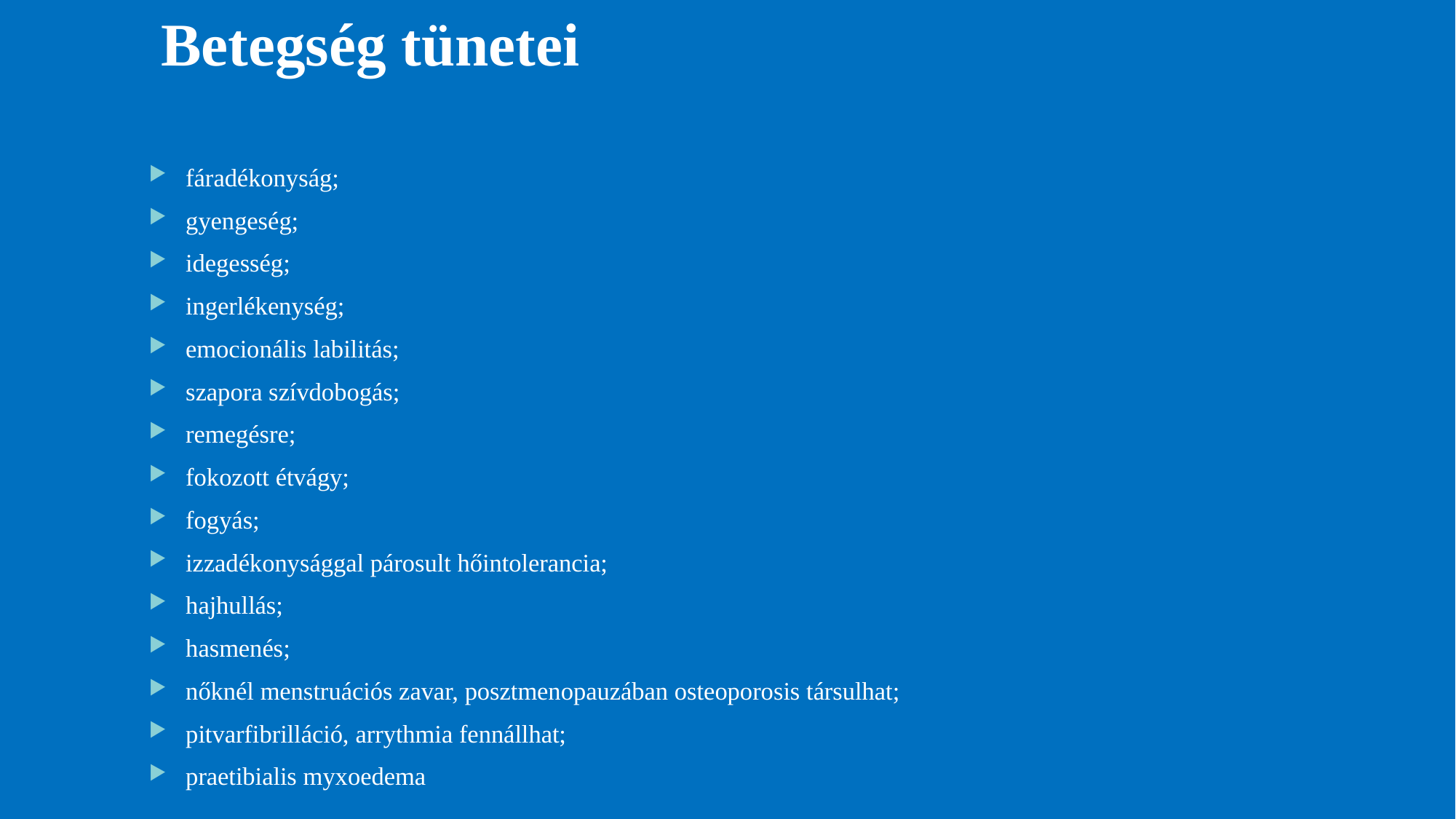

# Betegség tünetei
fáradékonyság;
gyengeség;
idegesség;
ingerlékenység;
emocionális labilitás;
szapora szívdobogás;
remegésre;
fokozott étvágy;
fogyás;
izzadékonysággal párosult hőintolerancia;
hajhullás;
hasmenés;
nőknél menstruációs zavar, posztmenopauzában osteoporosis társulhat;
pitvarfibrilláció, arrythmia fennállhat;
praetibialis myxoedema